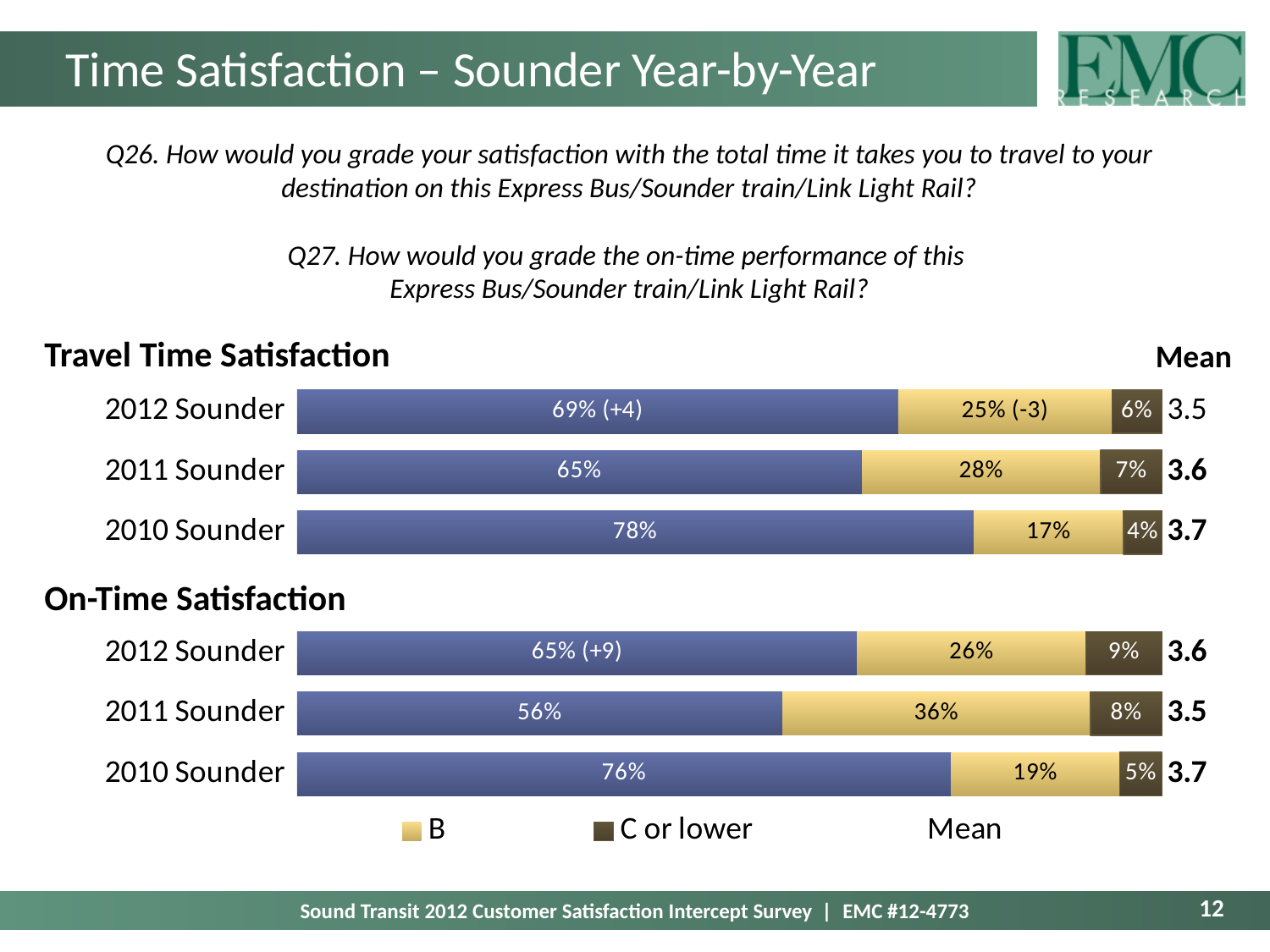

# Time Satisfaction – Sounder Year-by-Year
Q26. How would you grade your satisfaction with the total time it takes you to travel to your destination on this Express Bus/Sounder train/Link Light Rail?

Q27. How would you grade the on-time performance of this
Express Bus/Sounder train/Link Light Rail?
Travel Time Satisfaction

### Chart

| Category | A | B | C or lower | Mean |
|---|---|---|---|---|
| 2012 Sounder | 0.6949204202837249 | 0.24696172666258062 | 0.058117853053694 | 3.6273261690150966 |
| 2011 Sounder | 0.6530278787022563 | 0.27587419503957666 | 0.07109792625816876 | 3.5774695143584396 |
| 2010 Sounder | 0.7822509777038716 | 0.17300317839281643 | 0.044745843903311294 | 3.748571728479677 |
|  | None | None | None | None |
| 2012 Sounder | 0.6475097201233541 | 0.2643841595420778 | 0.08810612033456752 | 3.574558297783269 |
| 2011 Sounder | 0.5610234252478645 | 0.356057462122676 | 0.0829191126294615 | 3.4859234609506817 |
| 2010 Sounder | 0.7561355089871968 | 0.194678142230233 | 0.04918634878256991 | 3.704481998569406 |
Mean
On-Time Satisfaction